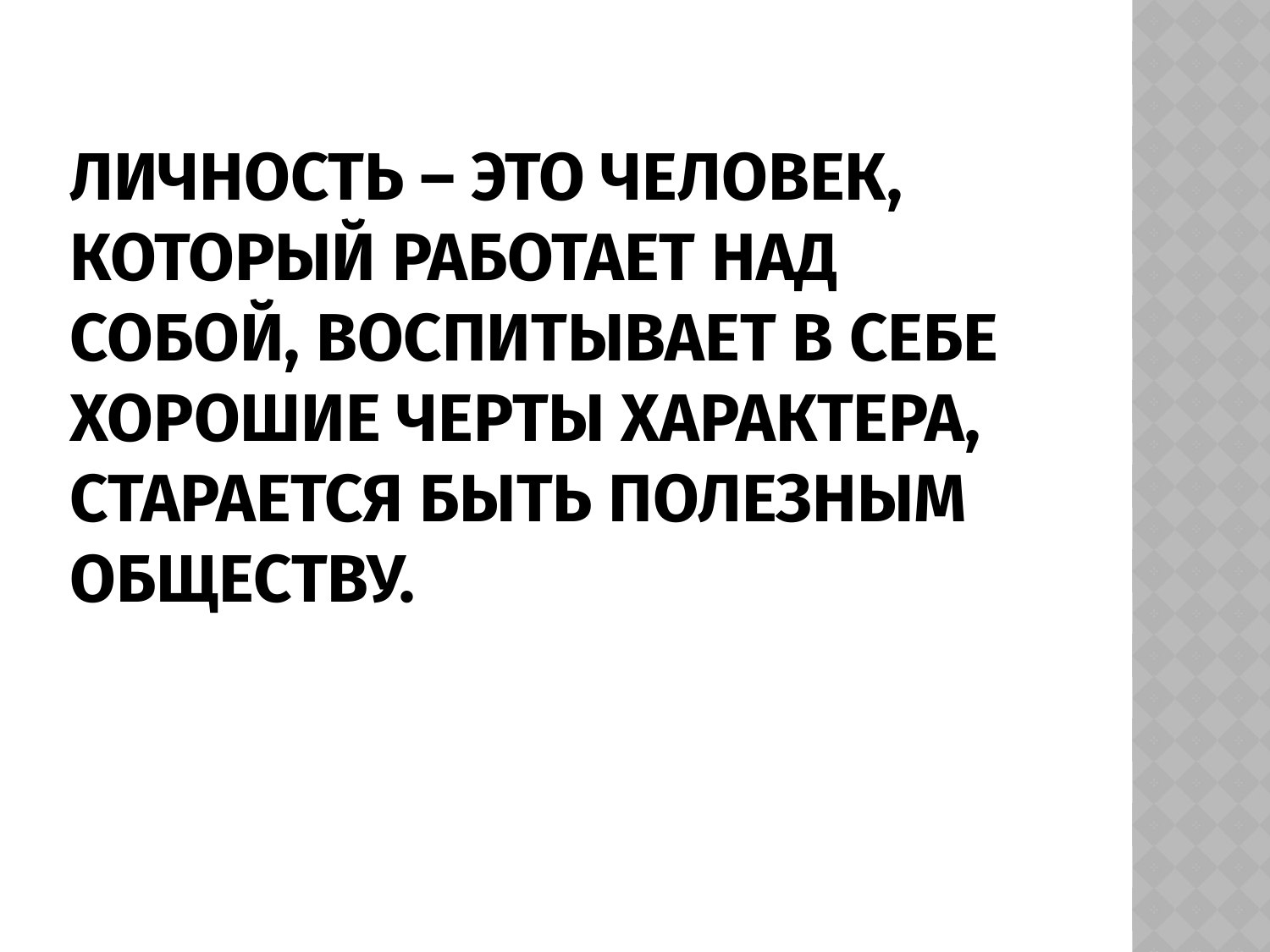

# Личность – это человек, который работает над собой, воспитывает в себе хорошие черты характера, старается быть полезным обществу.